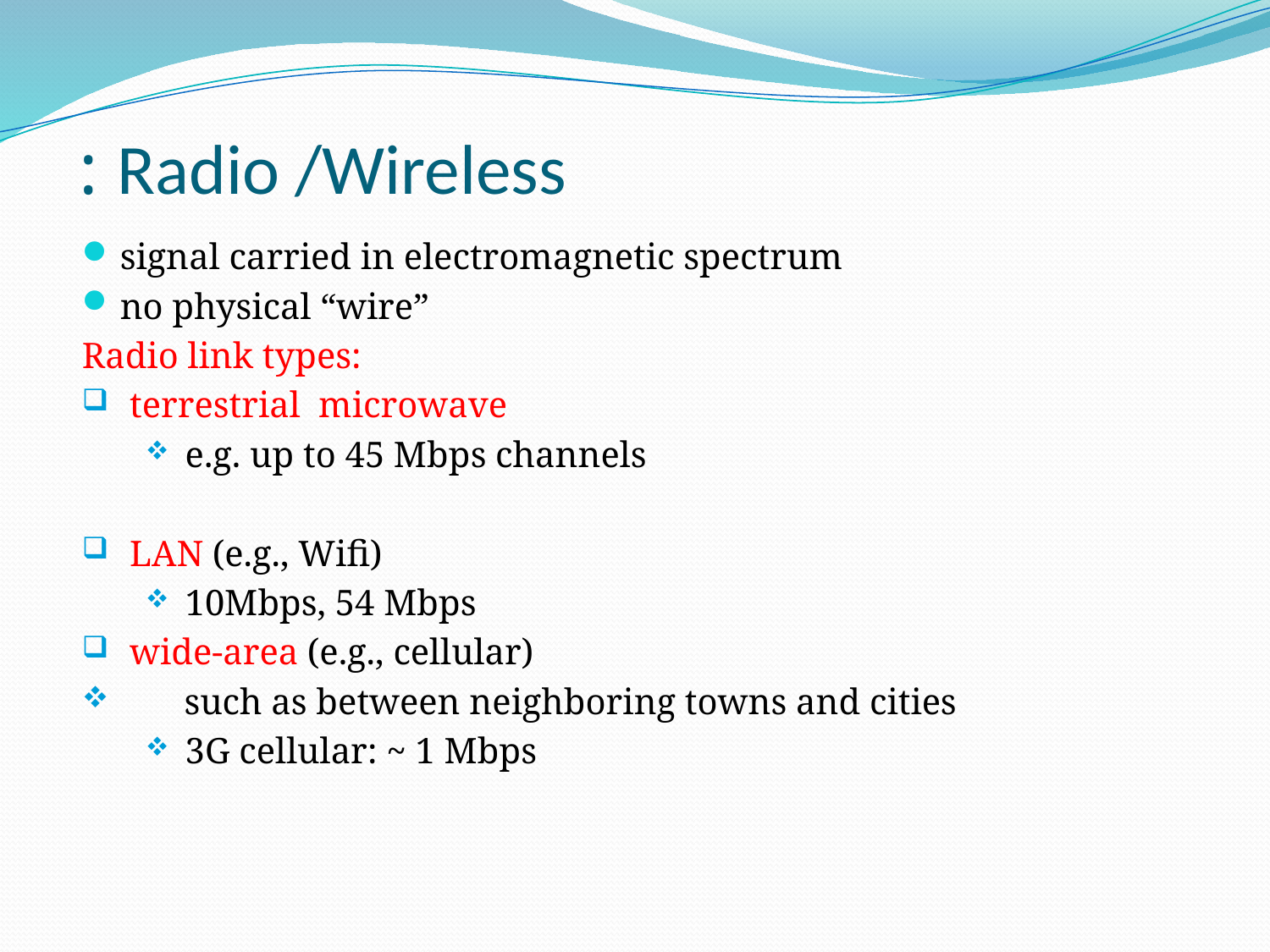

# Radio /Wireless :
signal carried in electromagnetic spectrum
no physical “wire”
Radio link types:
terrestrial  microwave
e.g. up to 45 Mbps channels

LAN (e.g., Wifi)
10Mbps, 54 Mbps
wide-area (e.g., cellular)
      such as between neighboring towns and cities
3G cellular: ~ 1 Mbps